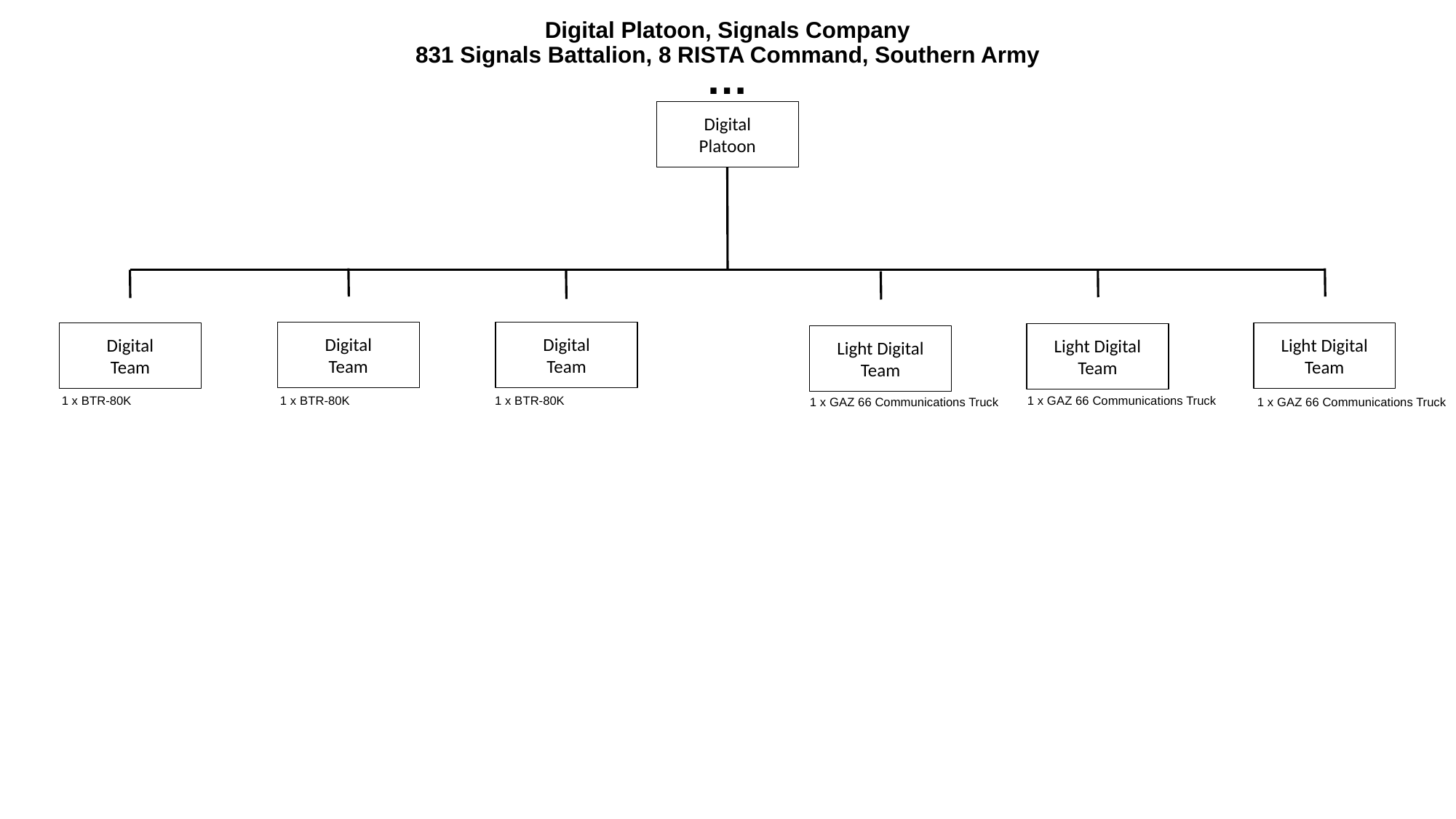

# Digital Platoon, Signals Company 831 Signals Battalion, 8 RISTA Command, Southern Army
…
Digital
Platoon
Digital
Team
Digital
Team
Digital
Team
Light Digital
Team
Light Digital
Team
Light Digital
Team
1 x BTR-80K
1 x BTR-80K
1 x BTR-80K
1 x GAZ 66 Communications Truck
1 x GAZ 66 Communications Truck
1 x GAZ 66 Communications Truck